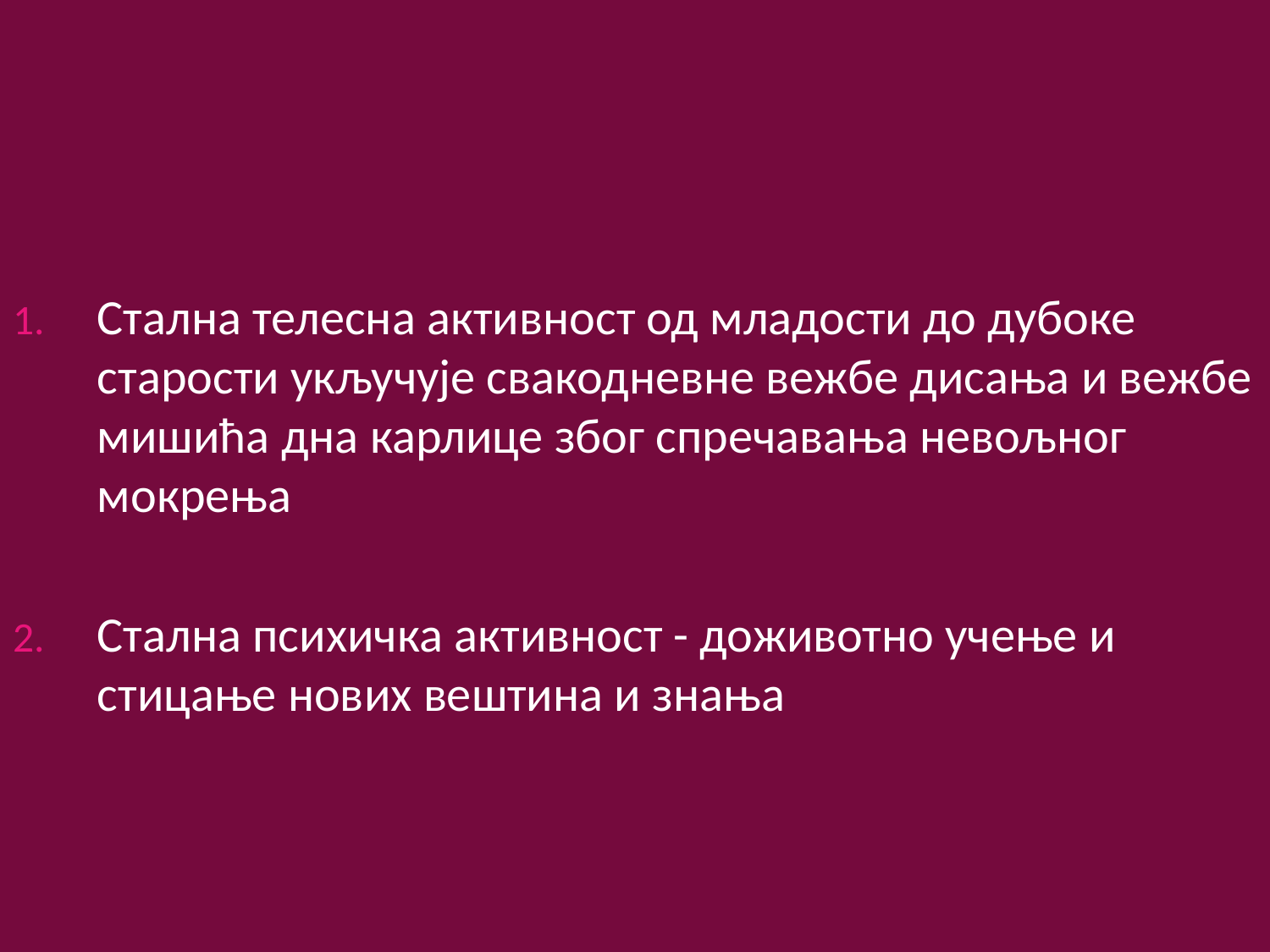

Стална телесна активност од младости до дубоке старости укључује свакодневне вежбе дисања и вежбе мишића дна карлице због спречавања невољног мокрења

Стална психичка активност - доживотно учење и стицање нових вештина и знања